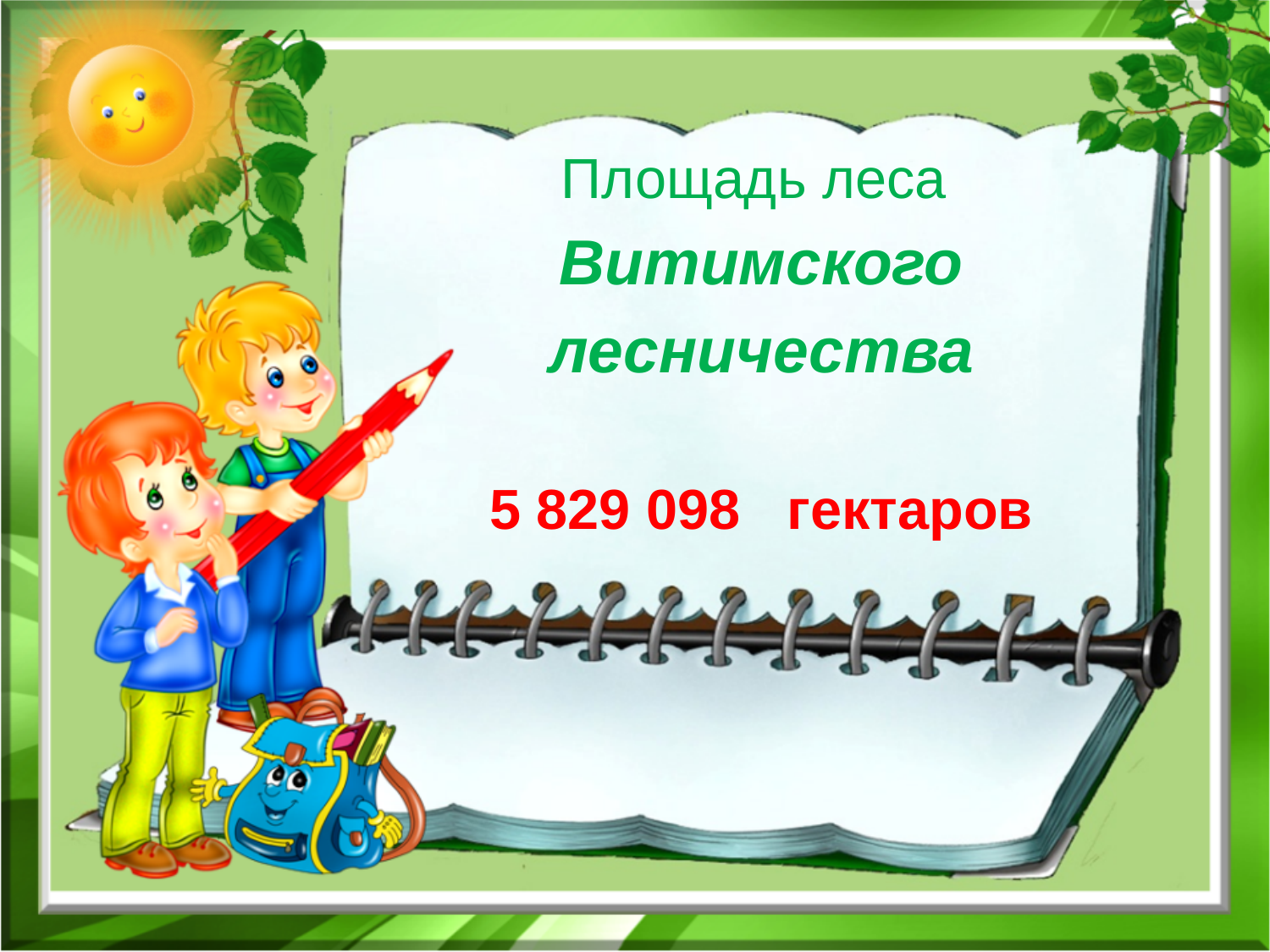

Площадь леса
Витимского
лесничества

5 829 098   гектаров